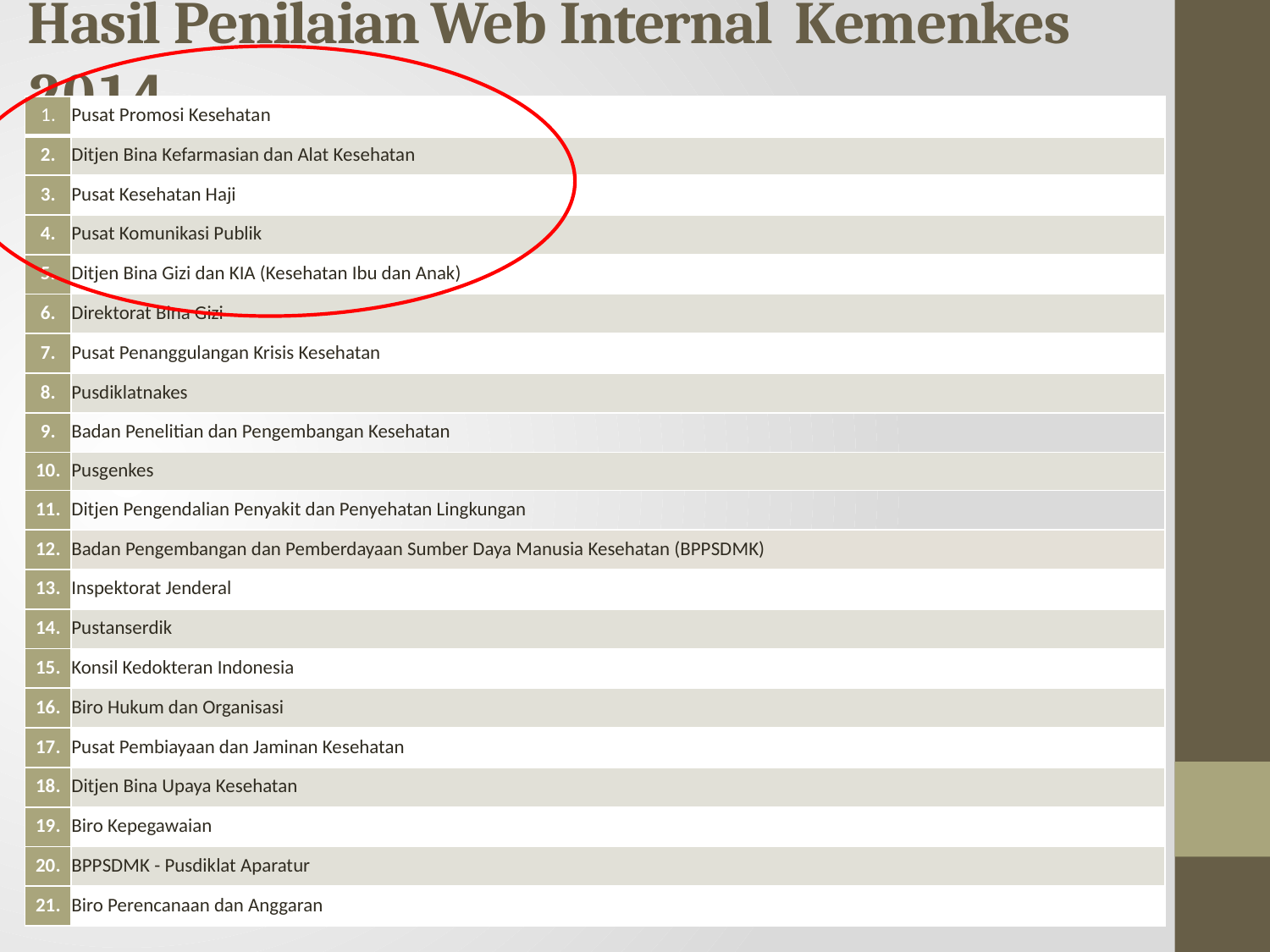

# Hasil Penilaian Web Internal  Kemenkes 2014

| 1. | Pusat Promosi Kesehatan |
| --- | --- |
| 2. | Ditjen Bina Kefarmasian dan Alat Kesehatan |
| 3. | Pusat Kesehatan Haji |
| 4. | Pusat Komunikasi Publik |
| 5. | Ditjen Bina Gizi dan KIA (Kesehatan Ibu dan Anak) |
| 6. | Direktorat Bina Gizi |
| 7. | Pusat Penanggulangan Krisis Kesehatan |
| 8. | Pusdiklatnakes |
| 9. | Badan Penelitian dan Pengembangan Kesehatan |
| 10. | Pusgenkes |
| 11. | Ditjen Pengendalian Penyakit dan Penyehatan Lingkungan |
| 12. | Badan Pengembangan dan Pemberdayaan Sumber Daya Manusia Kesehatan (BPPSDMK) |
| 13. | Inspektorat Jenderal |
| 14. | Pustanserdik |
| 15. | Konsil Kedokteran Indonesia |
| 16. | Biro Hukum dan Organisasi |
| 17. | Pusat Pembiayaan dan Jaminan Kesehatan |
| 18. | Ditjen Bina Upaya Kesehatan |
| 19. | Biro Kepegawaian |
| 20. | BPPSDMK - Pusdiklat Aparatur |
| 21. | Biro Perencanaan dan Anggaran |